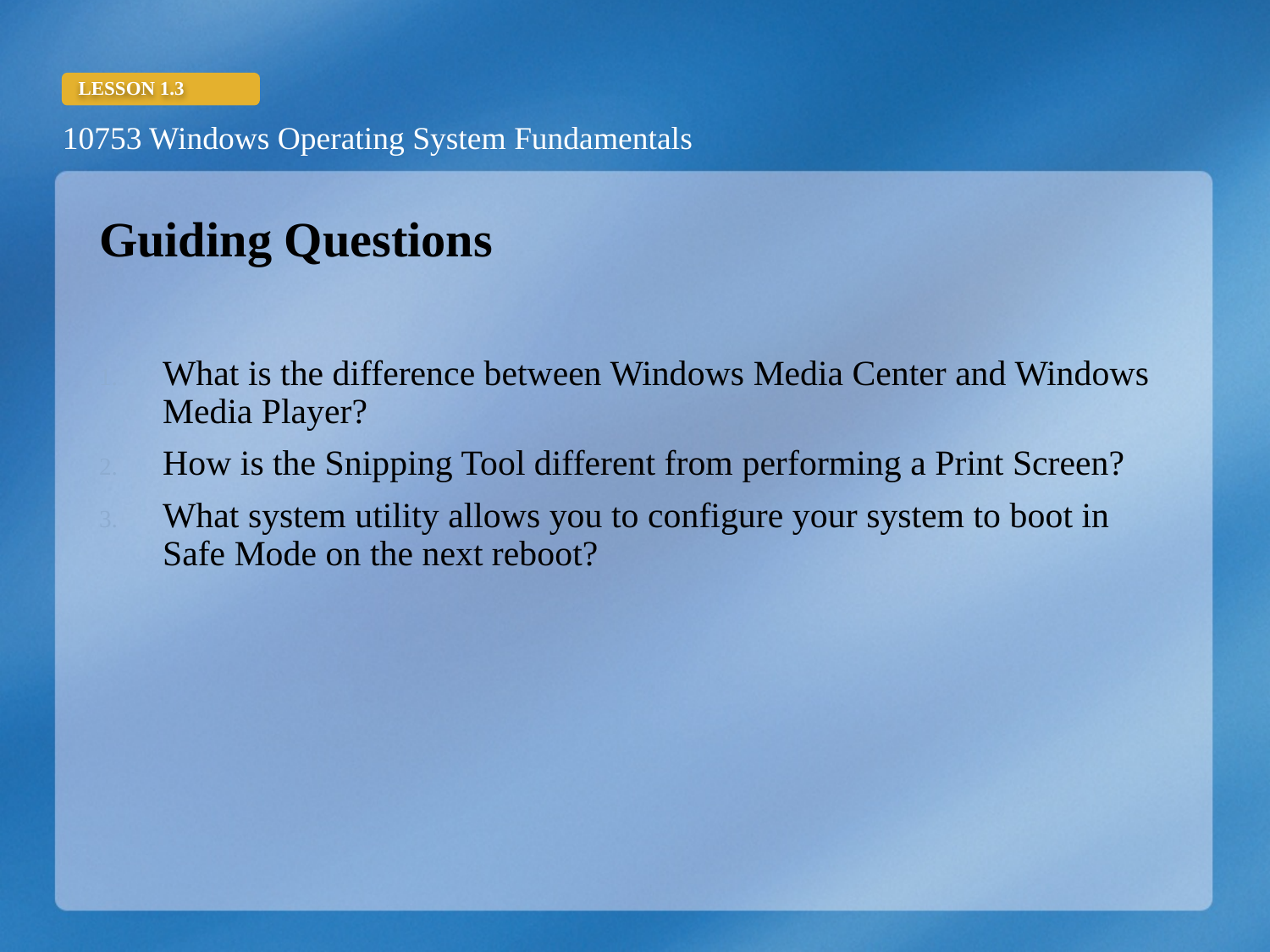

Guiding Questions

What is the difference between Windows Media Center and Windows Media Player?
How is the Snipping Tool different from performing a Print Screen?
What system utility allows you to configure your system to boot in Safe Mode on the next reboot?